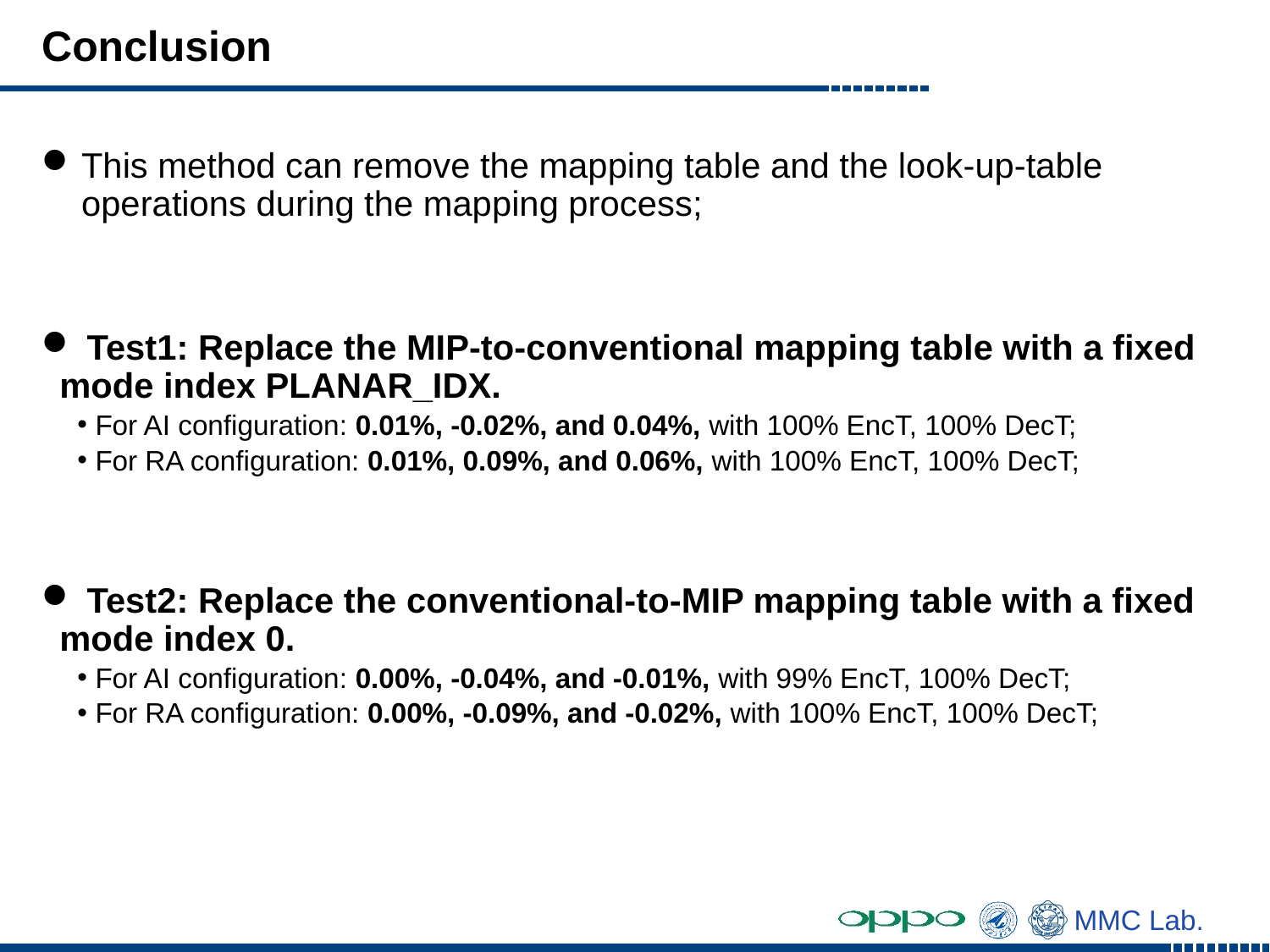

# Conclusion
This method can remove the mapping table and the look-up-table operations during the mapping process;

 Test1: Replace the MIP-to-conventional mapping table with a fixed mode index PLANAR_IDX.
For AI configuration: 0.01%, -0.02%, and 0.04%, with 100% EncT, 100% DecT;
For RA configuration: 0.01%, 0.09%, and 0.06%, with 100% EncT, 100% DecT;

 Test2: Replace the conventional-to-MIP mapping table with a fixed mode index 0.
For AI configuration: 0.00%, -0.04%, and -0.01%, with 99% EncT, 100% DecT;
For RA configuration: 0.00%, -0.09%, and -0.02%, with 100% EncT, 100% DecT;